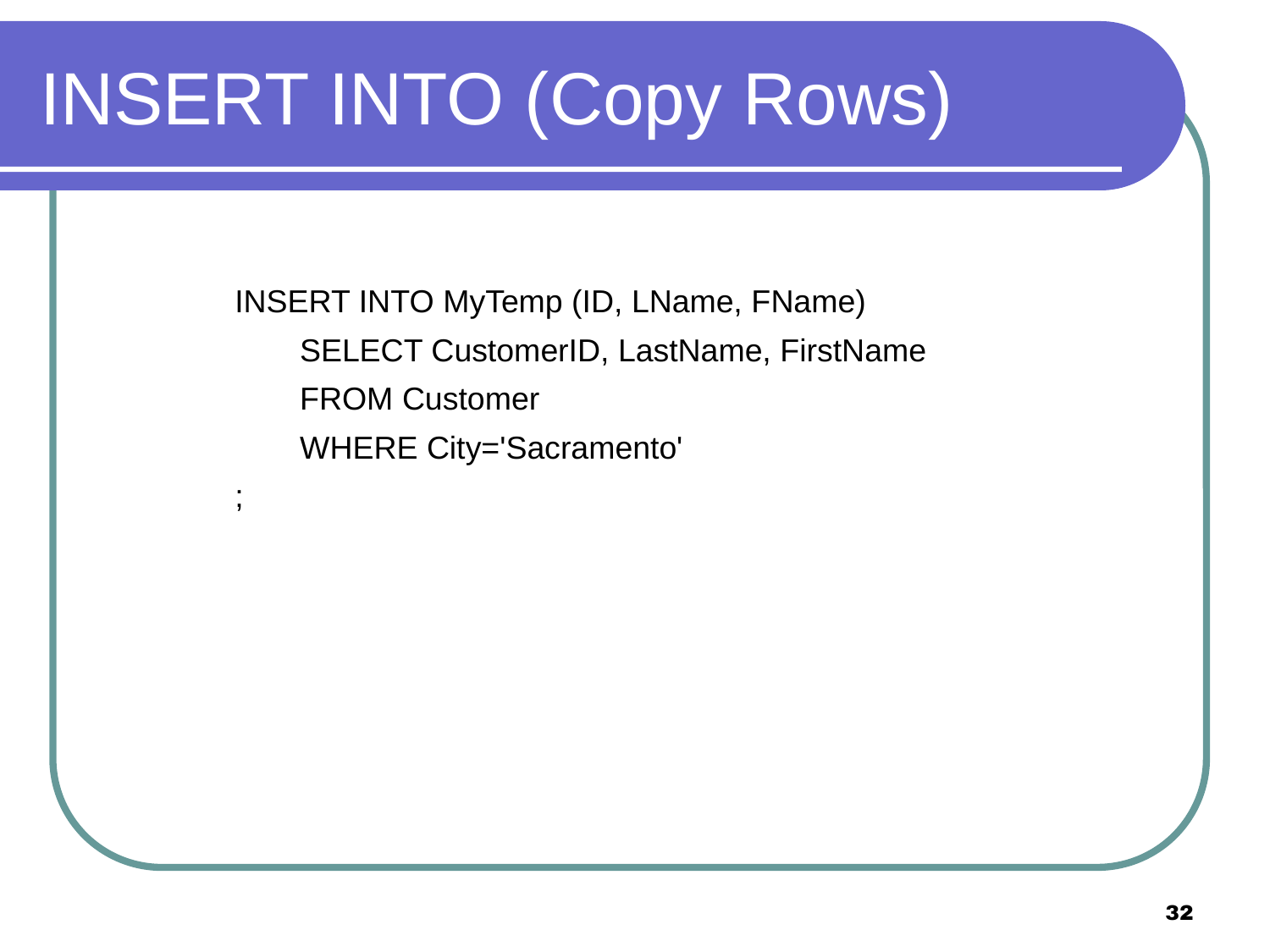

# INSERT INTO (Copy Rows)
INSERT INTO MyTemp (ID, LName, FName)
	SELECT CustomerID, LastName, FirstName
	FROM Customer
	WHERE City='Sacramento'
;
32